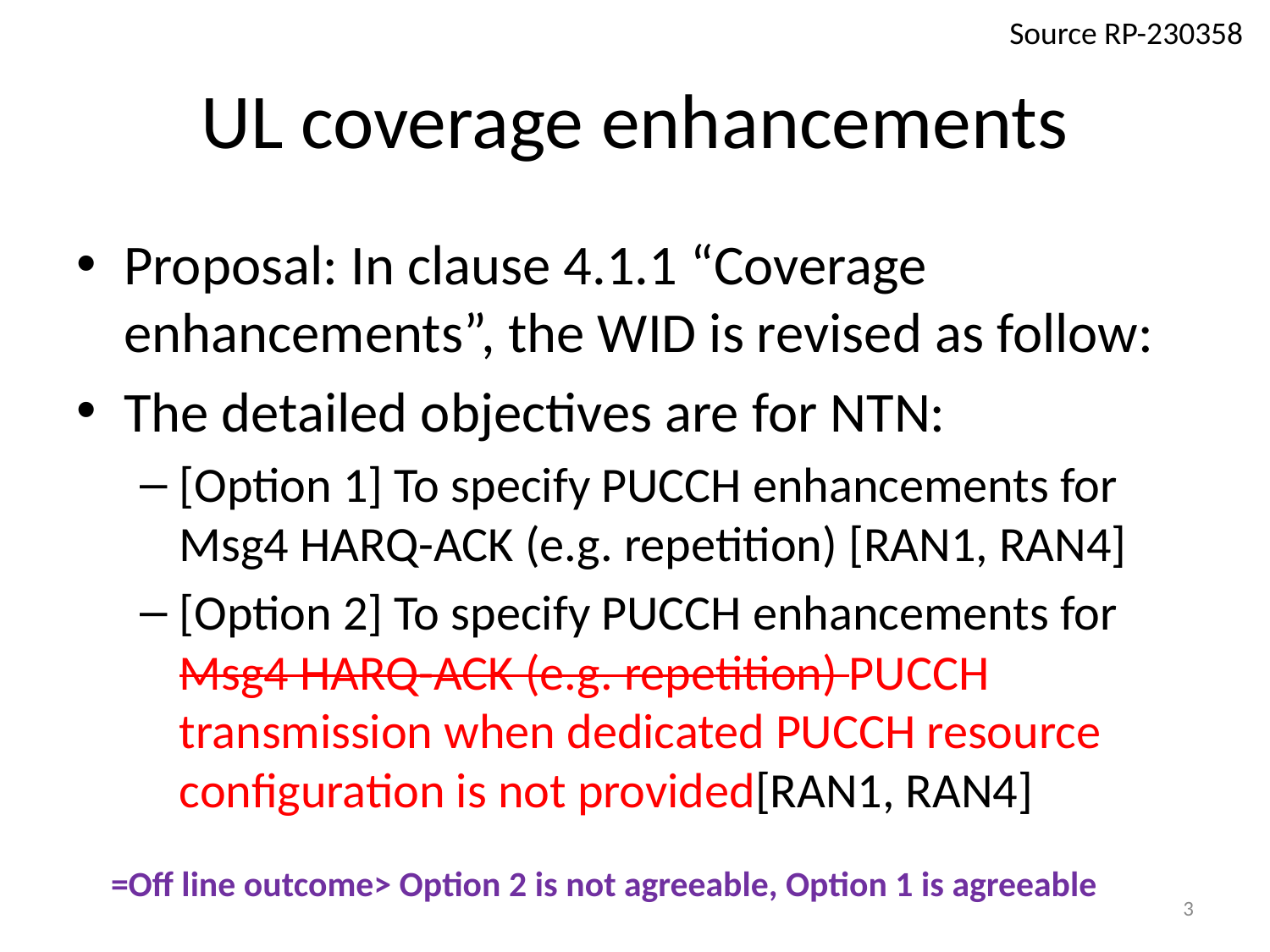

Source RP-230358
# UL coverage enhancements
Proposal: In clause 4.1.1 “Coverage enhancements”, the WID is revised as follow:
The detailed objectives are for NTN:
[Option 1] To specify PUCCH enhancements for Msg4 HARQ-ACK (e.g. repetition) [RAN1, RAN4]
[Option 2] To specify PUCCH enhancements for Msg4 HARQ-ACK (e.g. repetition) PUCCH transmission when dedicated PUCCH resource configuration is not provided[RAN1, RAN4]
=Off line outcome> Option 2 is not agreeable, Option 1 is agreeable
3